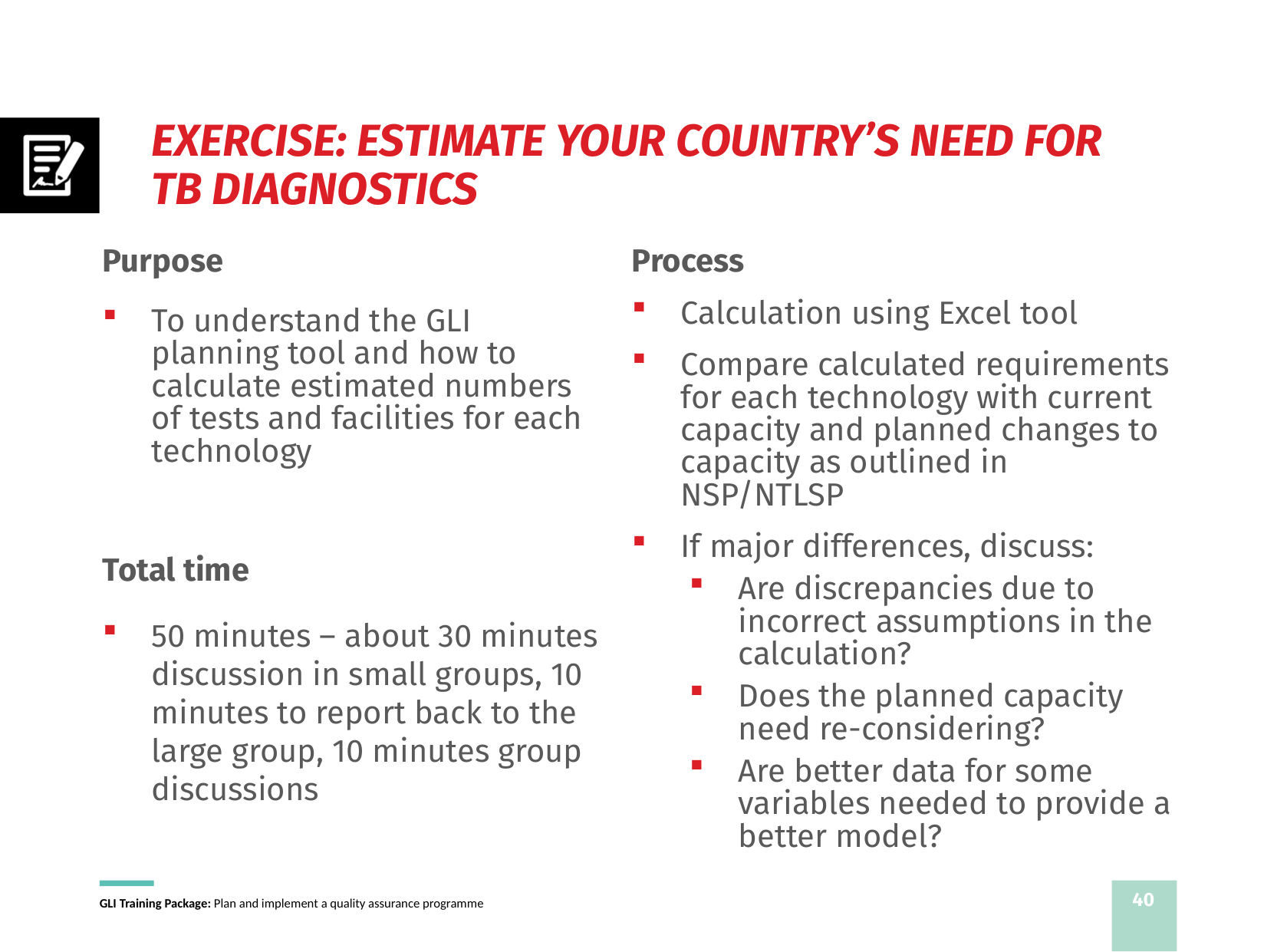

# EXERCISE: ESTIMATE YOUR COUNTRY’S NEED FOR TB DIAGNOSTICS
Purpose
To understand the GLI planning tool and how to calculate estimated numbers of tests and facilities for each technology

Total time
50 minutes – about 30 minutes discussion in small groups, 10 minutes to report back to the large group, 10 minutes group discussions
Process
Calculation using Excel tool
Compare calculated requirements for each technology with current capacity and planned changes to capacity as outlined in NSP/NTLSP
If major differences, discuss:
Are discrepancies due to incorrect assumptions in the calculation?
Does the planned capacity need re-considering?
Are better data for some variables needed to provide a better model?